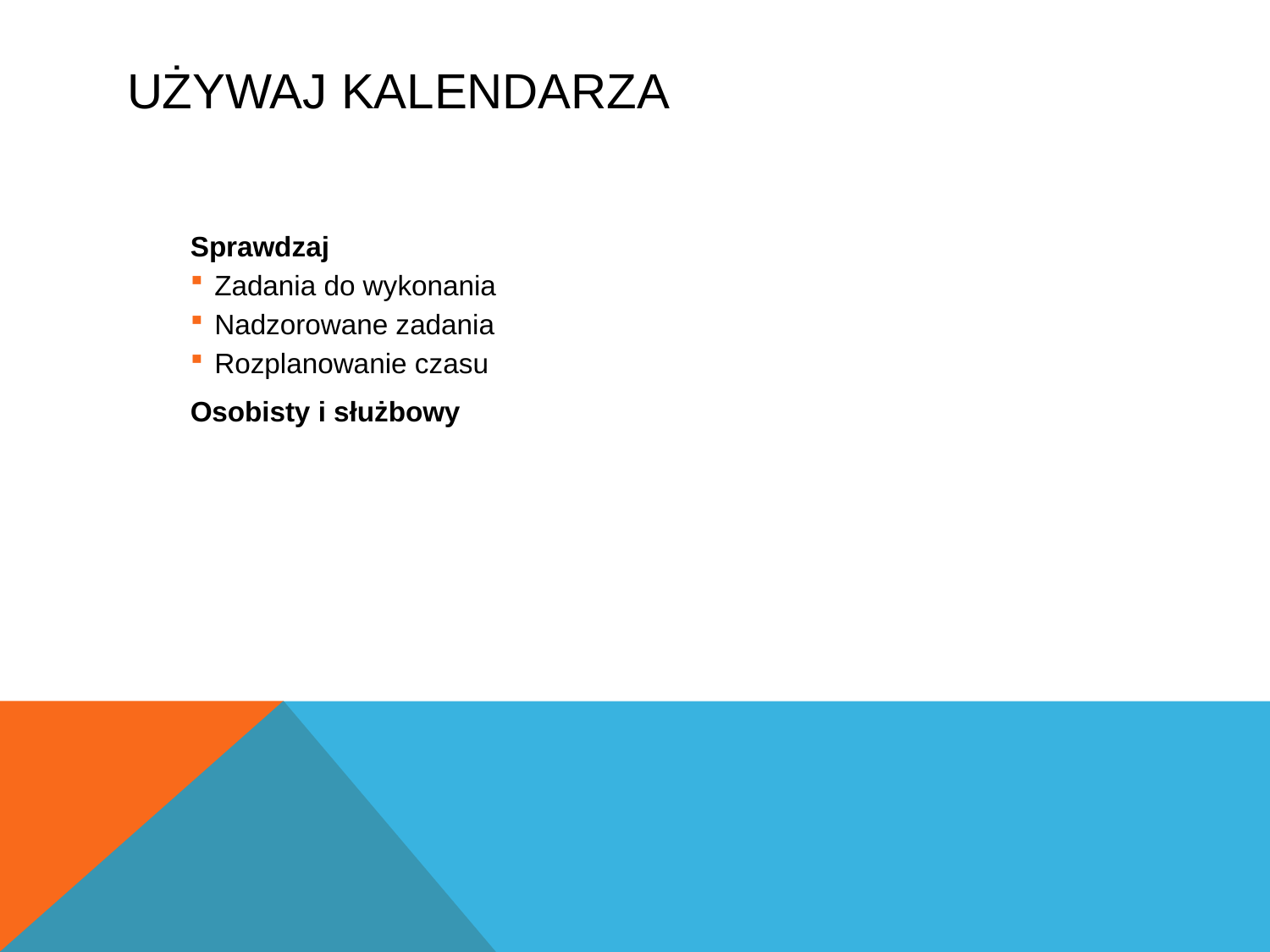

# Używaj kalendarza
Sprawdzaj
Zadania do wykonania
Nadzorowane zadania
Rozplanowanie czasu
Osobisty i służbowy